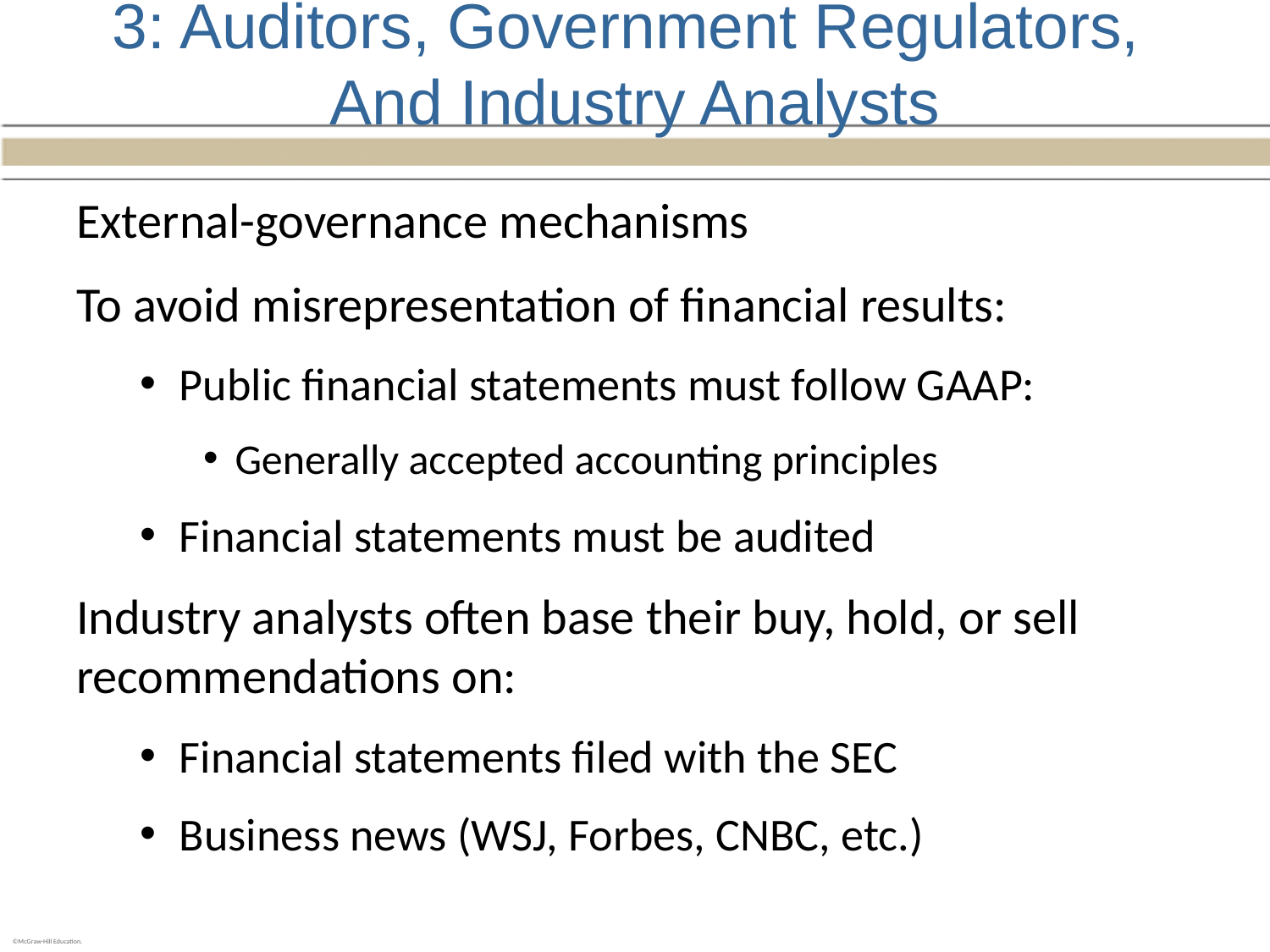

# 3: Auditors, Government Regulators, And Industry Analysts
External-governance mechanisms
To avoid misrepresentation of financial results:
Public financial statements must follow GAAP:
Generally accepted accounting principles
Financial statements must be audited
Industry analysts often base their buy, hold, or sell recommendations on:
Financial statements filed with the SEC
Business news (WSJ, Forbes, CNBC, etc.)